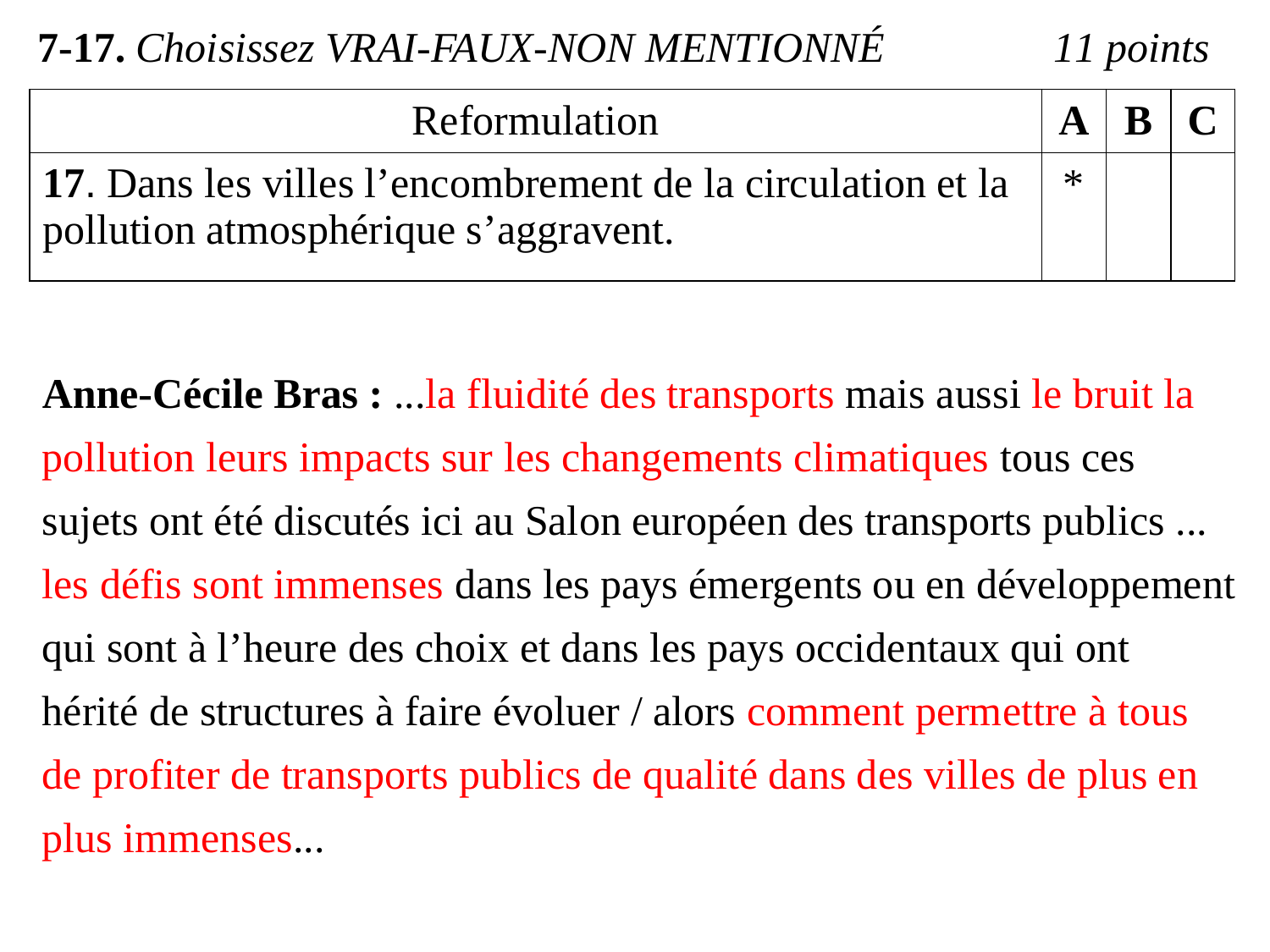

7-17. Choisissez VRAI-FAUX-NON MENTIONNÉ       	11 points
| Reformulation | A | B | C |
| --- | --- | --- | --- |
| 17. Dans les villes l’encombrement de la circulation et la pollution atmosphérique s’aggravent. | \* |  |  |
Аnne-Cécile Bras : ...la fluidité des transports mais aussi le bruit la pollution leurs impacts sur les changements climatiques tous ces sujets ont été discutés ici au Salon européen des transports publics ... les défis sont immenses dans les pays émergents ou en développement qui sont à l’heure des choix et dans les pays occidentaux qui ont hérité de structures à faire évoluer / alors comment permettre à tous de profiter de transports publics de qualité dans des villes de plus en plus immenses...